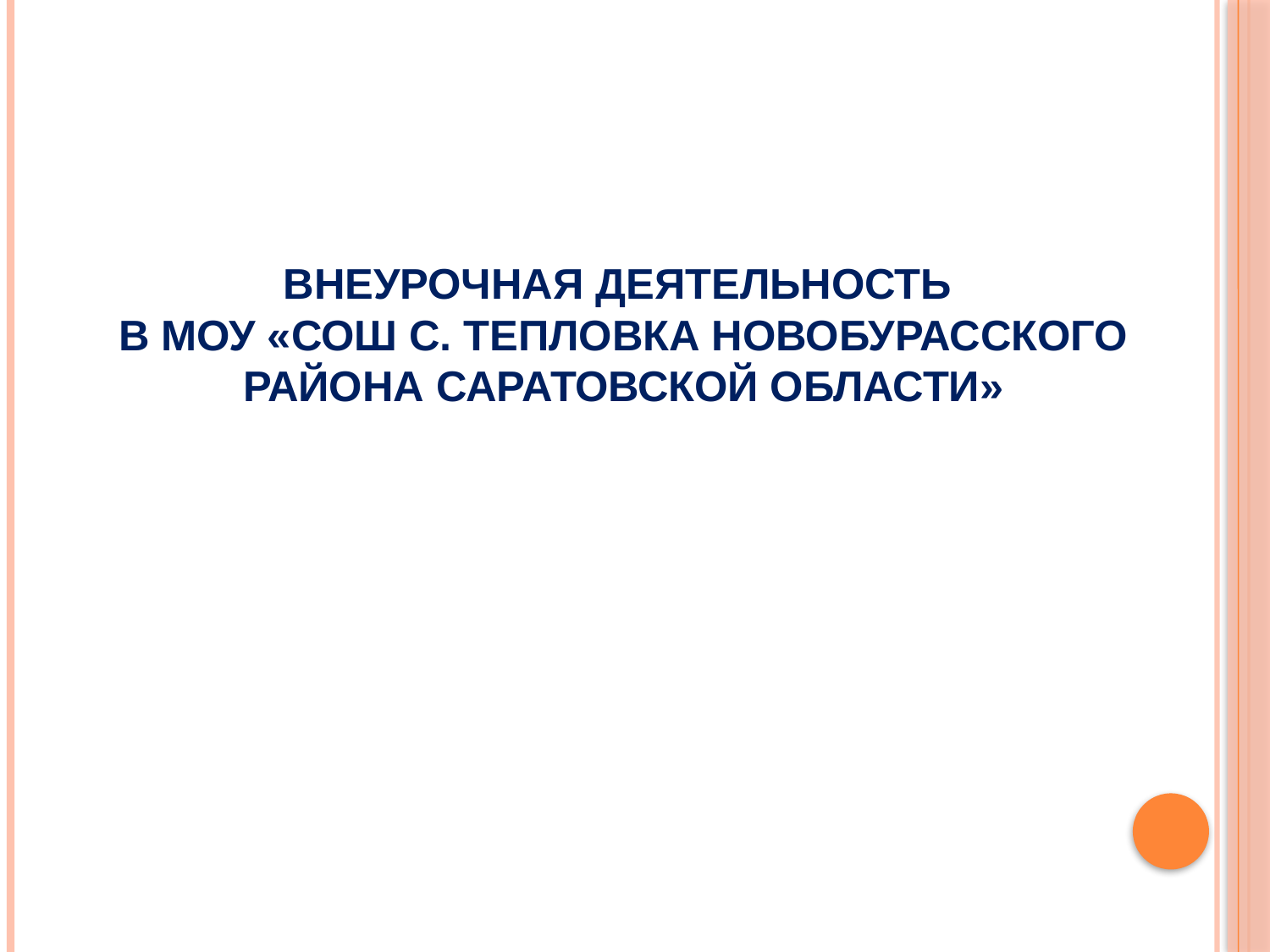

# Внеурочная деятельность в МОУ «СОШ с. Тепловка Новобурасского района Саратовской области»